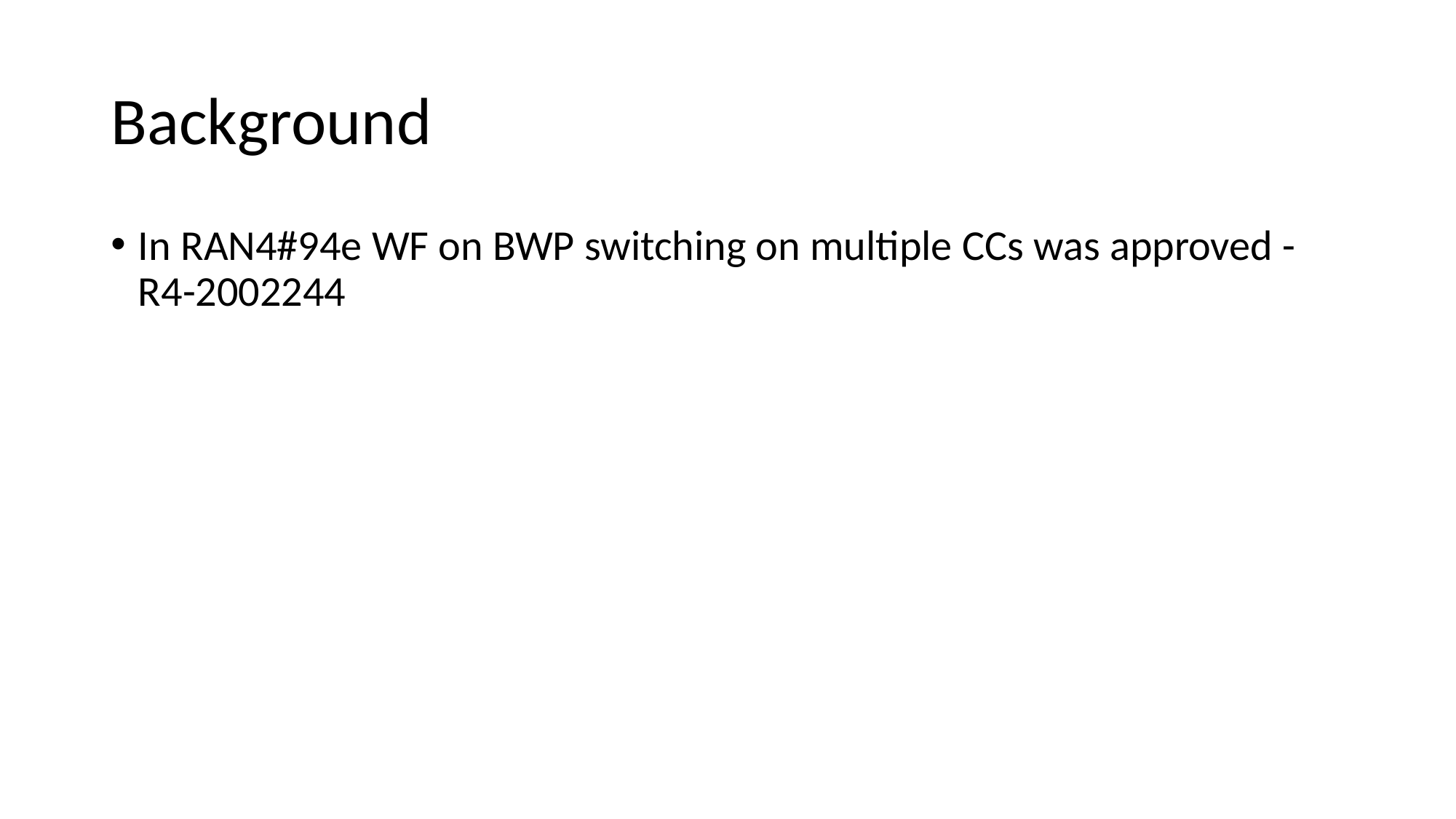

# Background
In RAN4#94e WF on BWP switching on multiple CCs was approved - R4-2002244